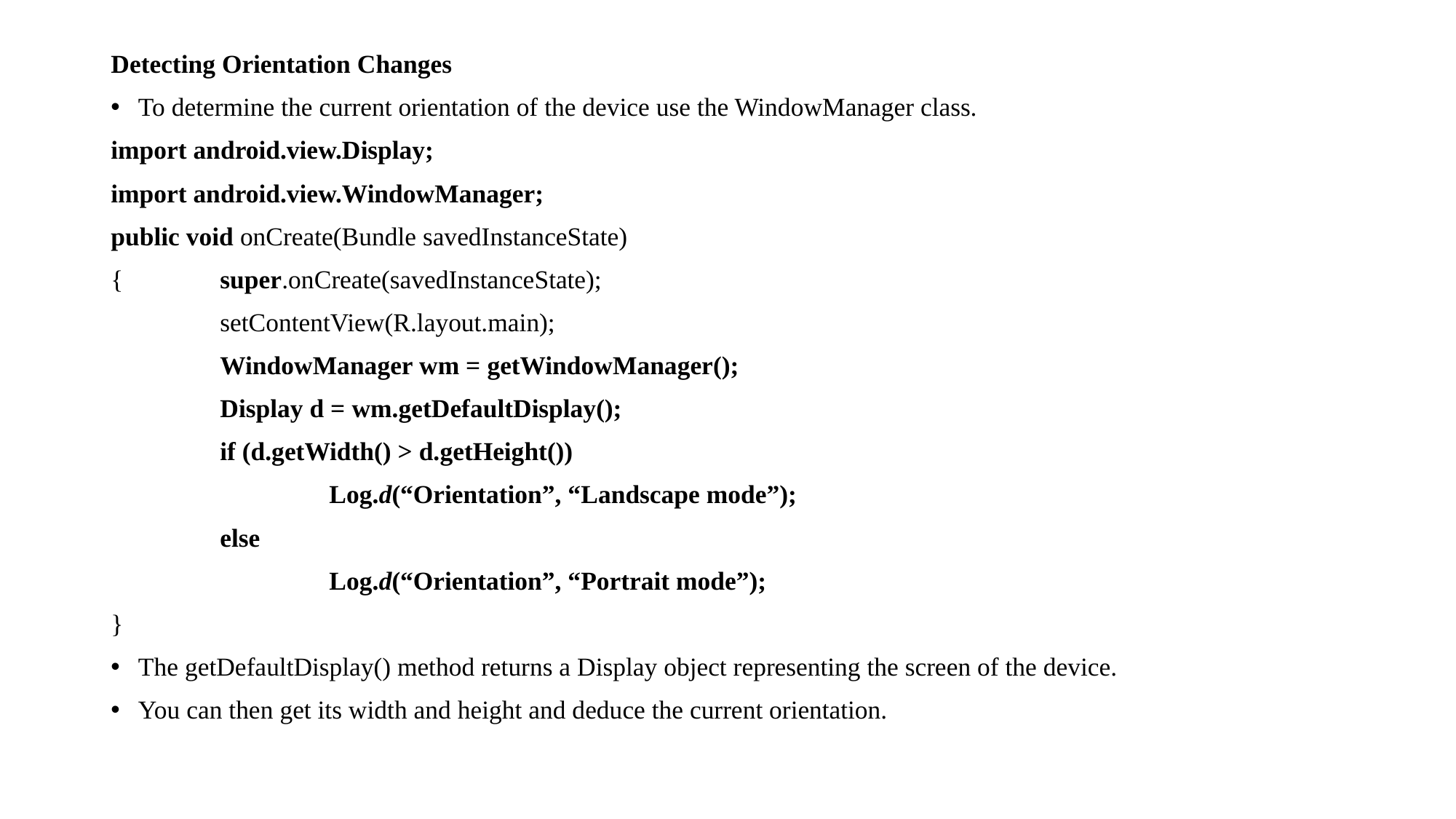

Detecting Orientation Changes
To determine the current orientation of the device use the WindowManager class.
import android.view.Display;
import android.view.WindowManager;
public void onCreate(Bundle savedInstanceState)
{	super.onCreate(savedInstanceState);
	setContentView(R.layout.main);
	WindowManager wm = getWindowManager();
	Display d = wm.getDefaultDisplay();
	if (d.getWidth() > d.getHeight())
		Log.d(“Orientation”, “Landscape mode”);
	else
		Log.d(“Orientation”, “Portrait mode”);
}
The getDefaultDisplay() method returns a Display object representing the screen of the device.
You can then get its width and height and deduce the current orientation.